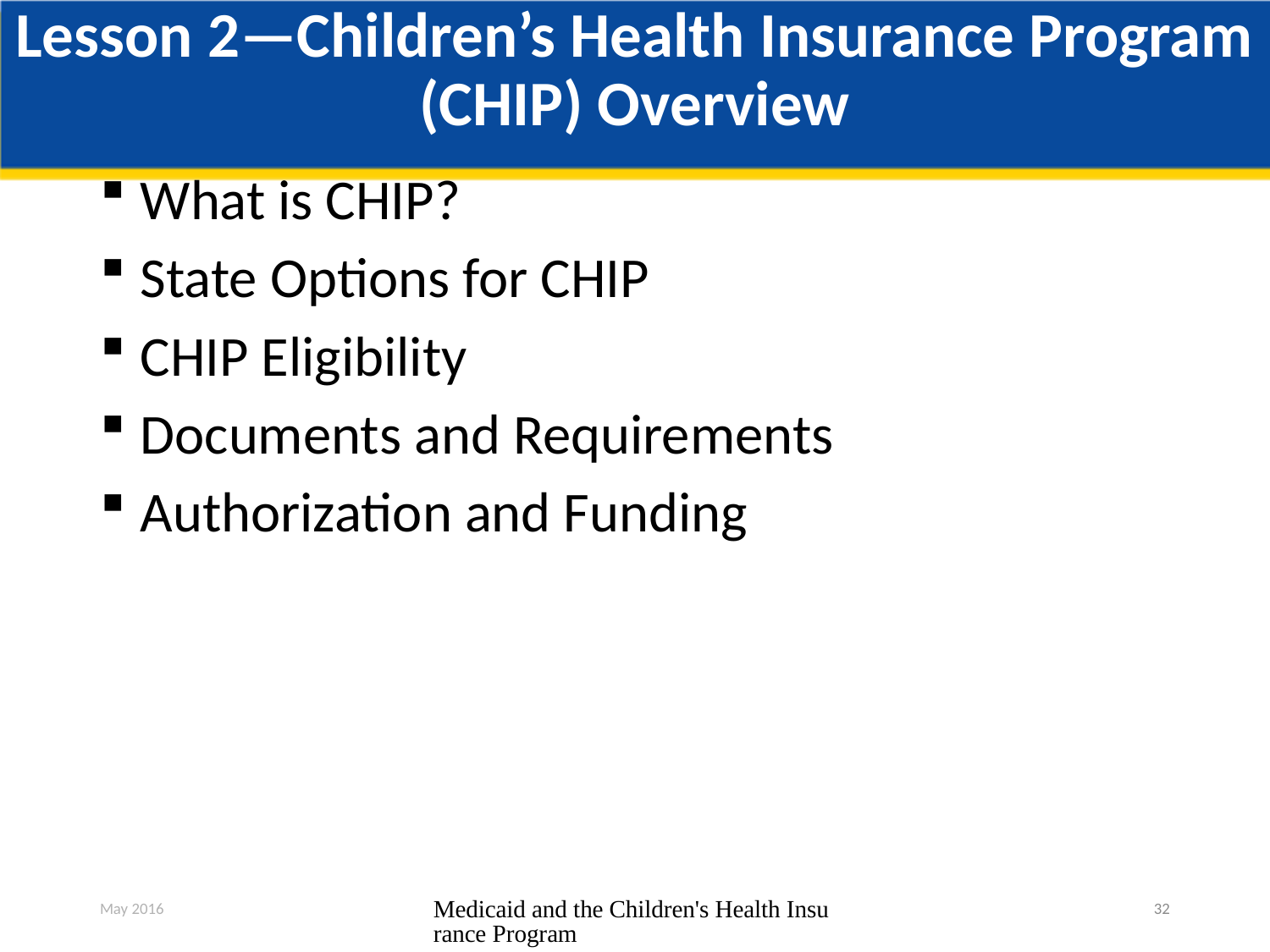

# Lesson 2—Children’s Health Insurance Program (CHIP) Overview
What is CHIP?
State Options for CHIP
CHIP Eligibility
Documents and Requirements
Authorization and Funding

May 2016
Medicaid and the Children's Health Insurance Program
32